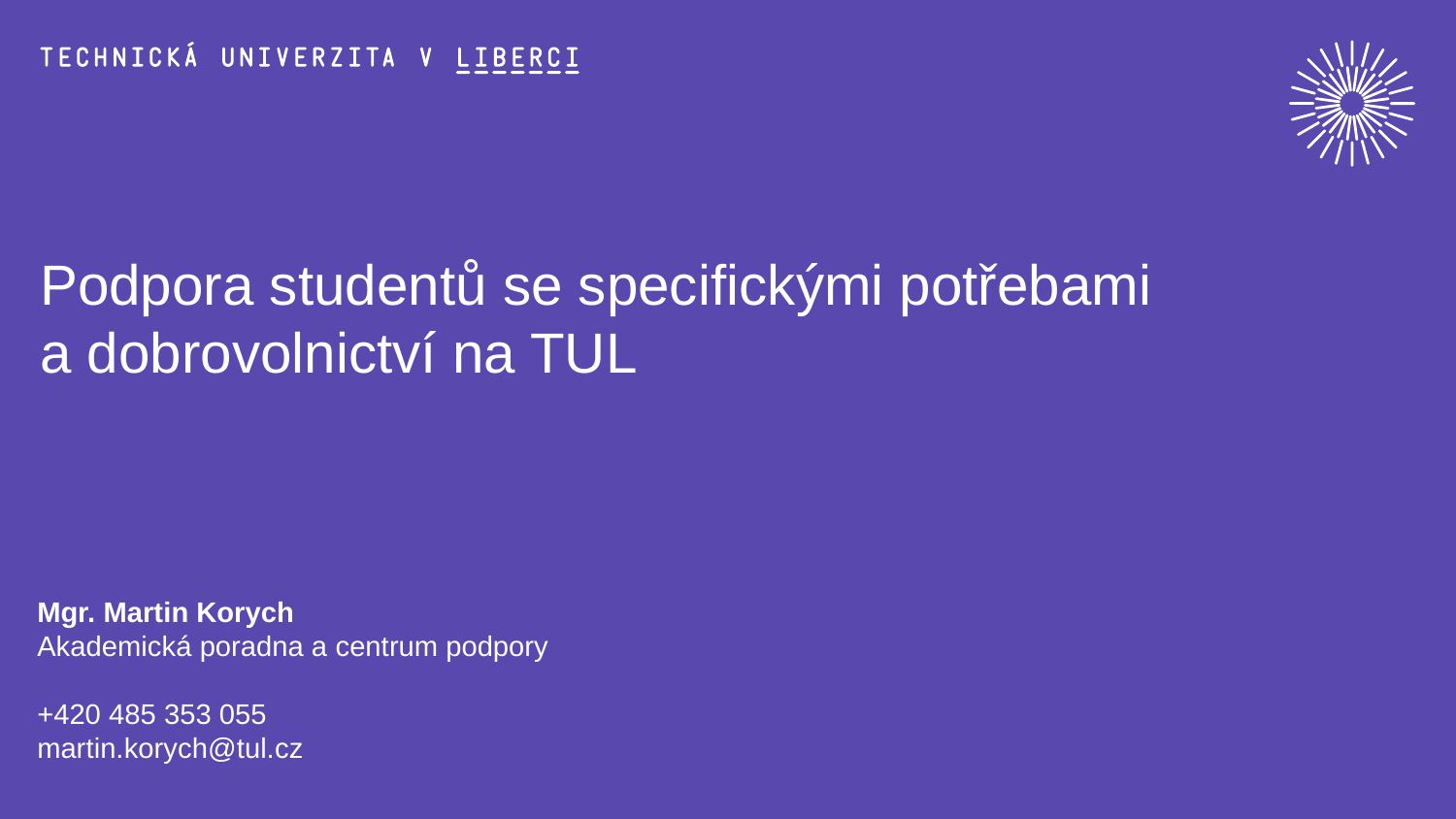

# Podpora studentů se specifickými potřebami a dobrovolnictví na TUL
Mgr. Martin Korych
Akademická poradna a centrum podpory

+420 485 353 055
martin.korych@tul.cz